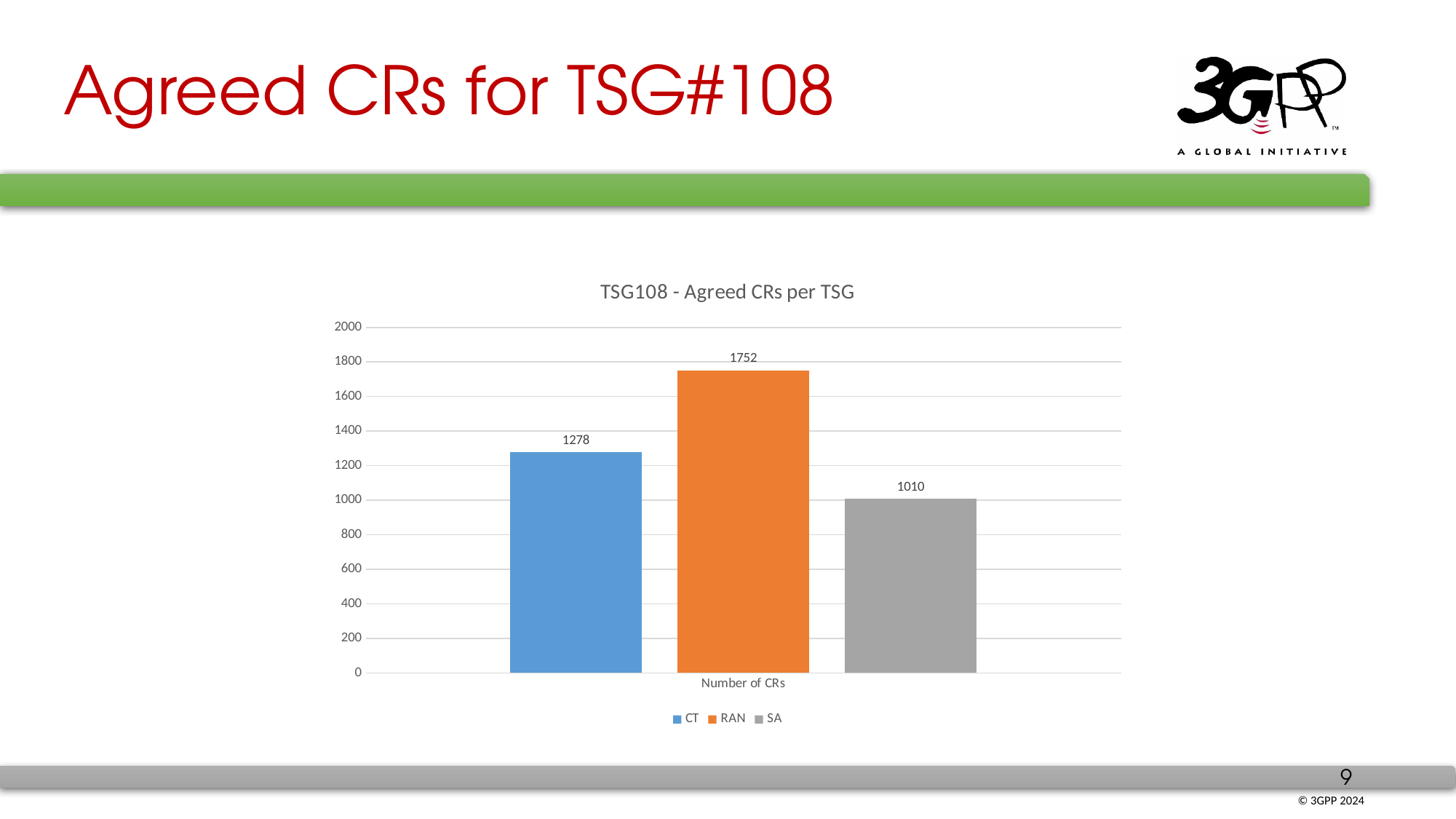

# Agreed CRs for TSG#108

### Chart: TSG108 - Agreed CRs per TSG

| Category | CT | RAN | SA |
|---|---|---|---|
| Number of CRs | 1278.0 | 1752.0 | 1010.0 |